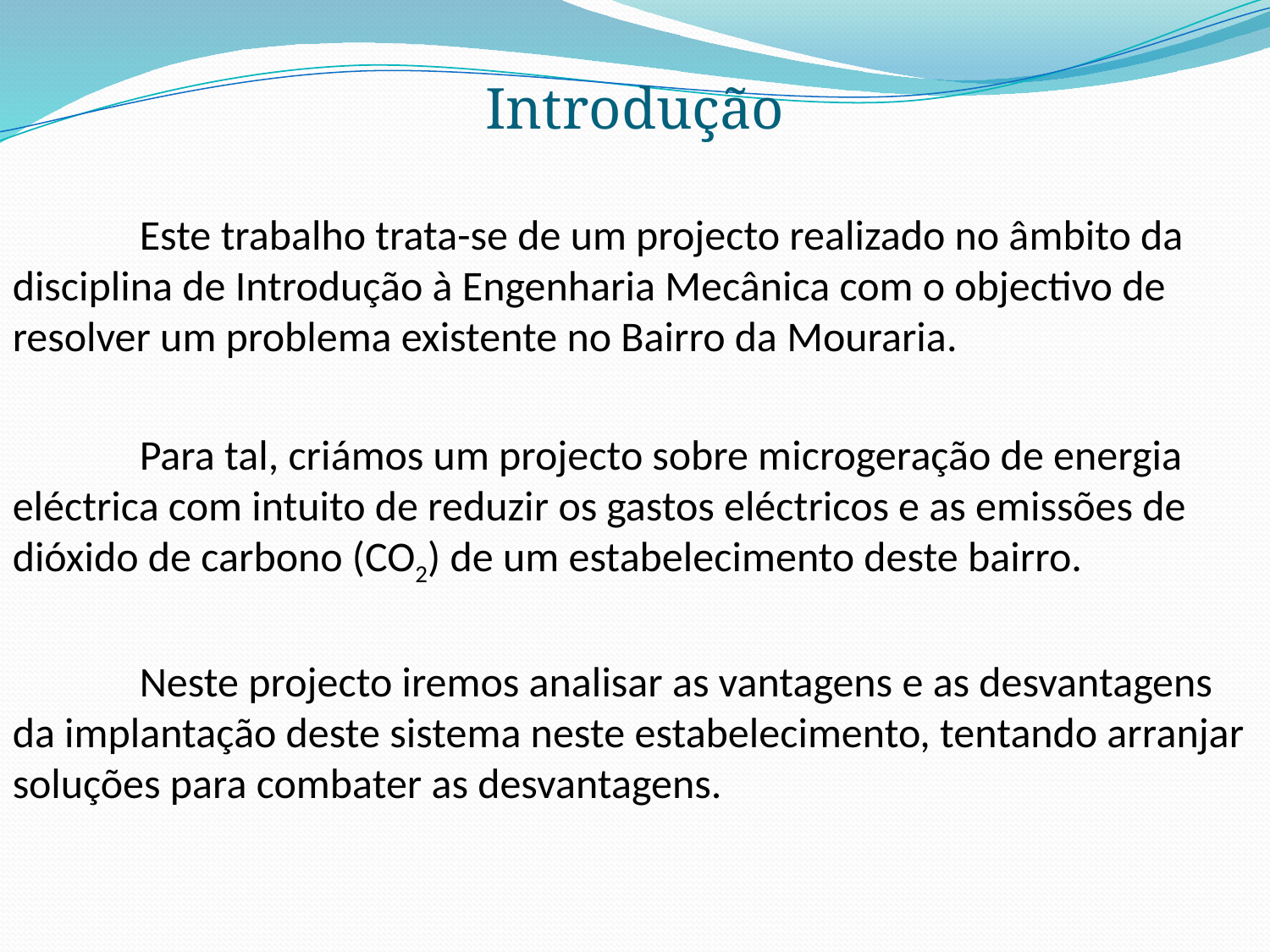

Introdução

	Este trabalho trata-se de um projecto realizado no âmbito da disciplina de Introdução à Engenharia Mecânica com o objectivo de resolver um problema existente no Bairro da Mouraria.

	Para tal, criámos um projecto sobre microgeração de energia eléctrica com intuito de reduzir os gastos eléctricos e as emissões de dióxido de carbono (CO2) de um estabelecimento deste bairro.

	Neste projecto iremos analisar as vantagens e as desvantagens da implantação deste sistema neste estabelecimento, tentando arranjar soluções para combater as desvantagens.